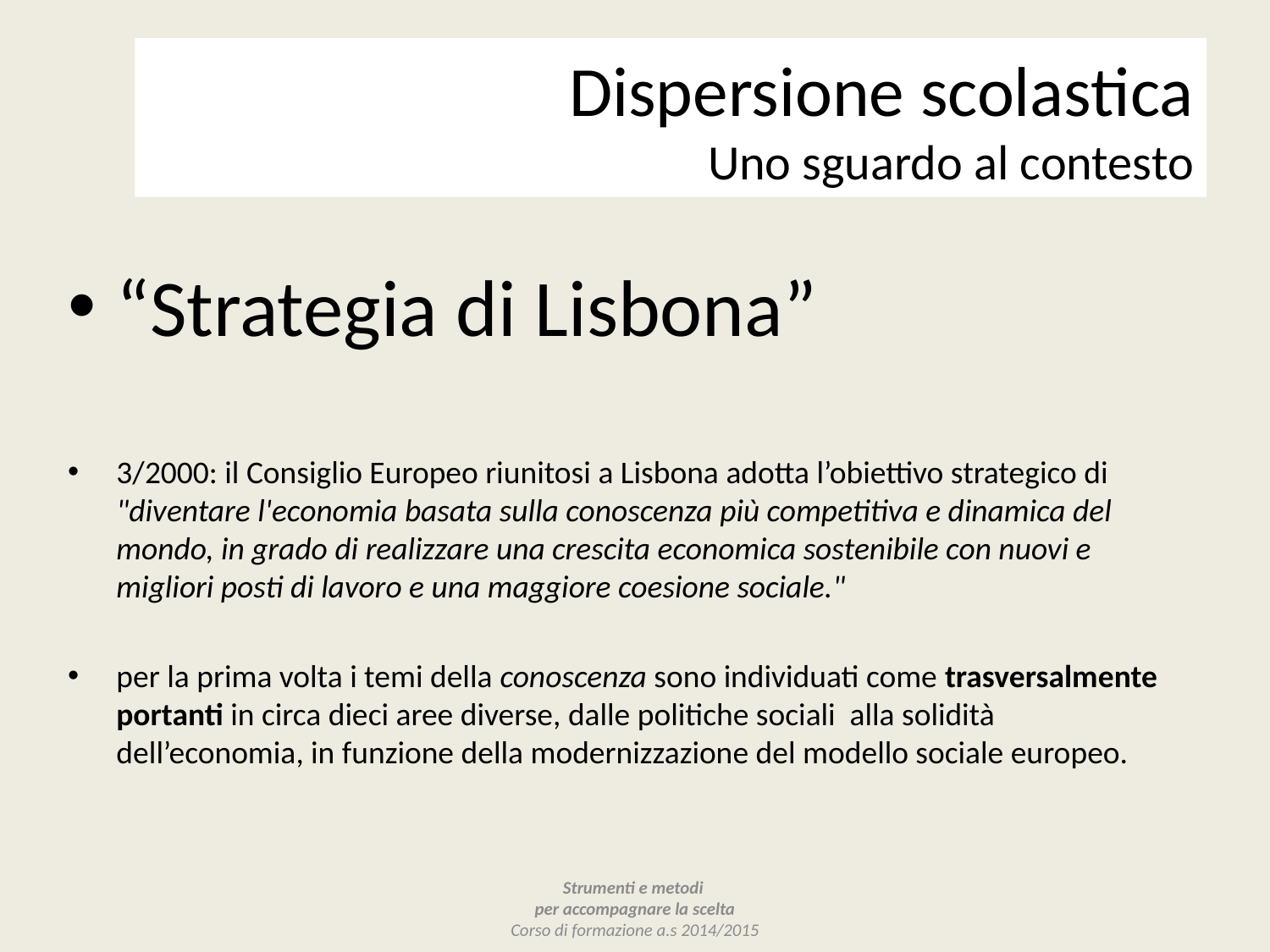

# Dispersione scolastica Uno sguardo al contesto

“Strategia di Lisbona”

3/2000: il Consiglio Europeo riunitosi a Lisbona adotta l’obiettivo strategico di "diventare l'economia basata sulla conoscenza più competitiva e dinamica del mondo, in grado di realizzare una crescita economica sostenibile con nuovi e migliori posti di lavoro e una maggiore coesione sociale."

per la prima volta i temi della conoscenza sono individuati come trasversalmente portanti in circa dieci aree diverse, dalle politiche sociali  alla solidità dell’economia, in funzione della modernizzazione del modello sociale europeo.

Strumenti e metodi
per accompagnare la scelta
Corso di formazione a.s 2014/2015